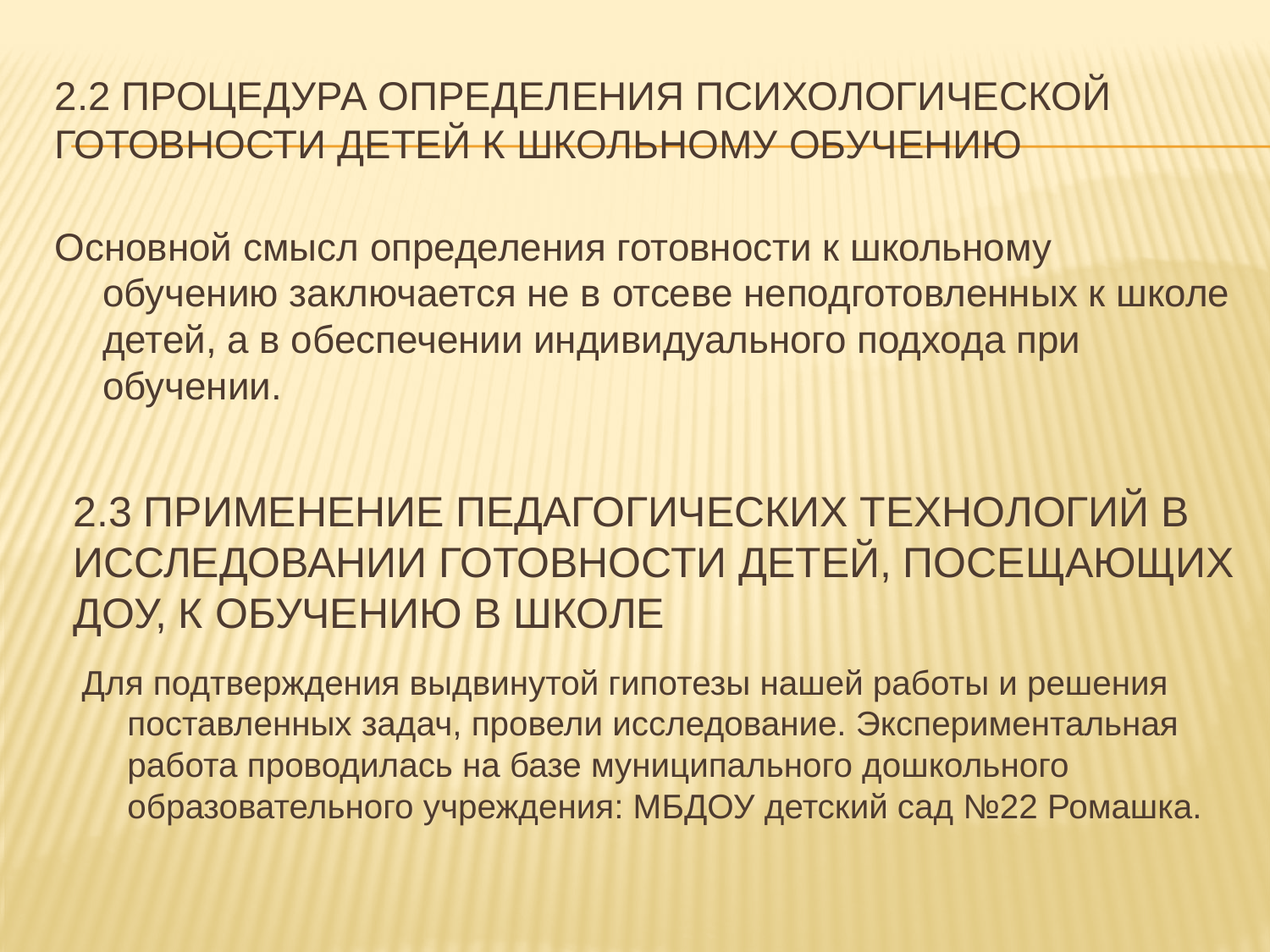

# 2.2 Процедура определения психологической готовности детей к школьному обучению
Основной смысл определения готовности к школьному обучению заключается не в отсеве неподготовленных к школе детей, а в обеспечении индивидуального подхода при обучении.

2.3 Применение педагогических технологий в исследовании готовности детей, посещающих ДОУ, к обучению в школе
Для подтверждения выдвинутой гипотезы нашей работы и решения поставленных задач, провели исследование. Экспериментальная работа проводилась на базе муниципального дошкольного образовательного учреждения: МБДОУ детский сад №22 Ромашка.